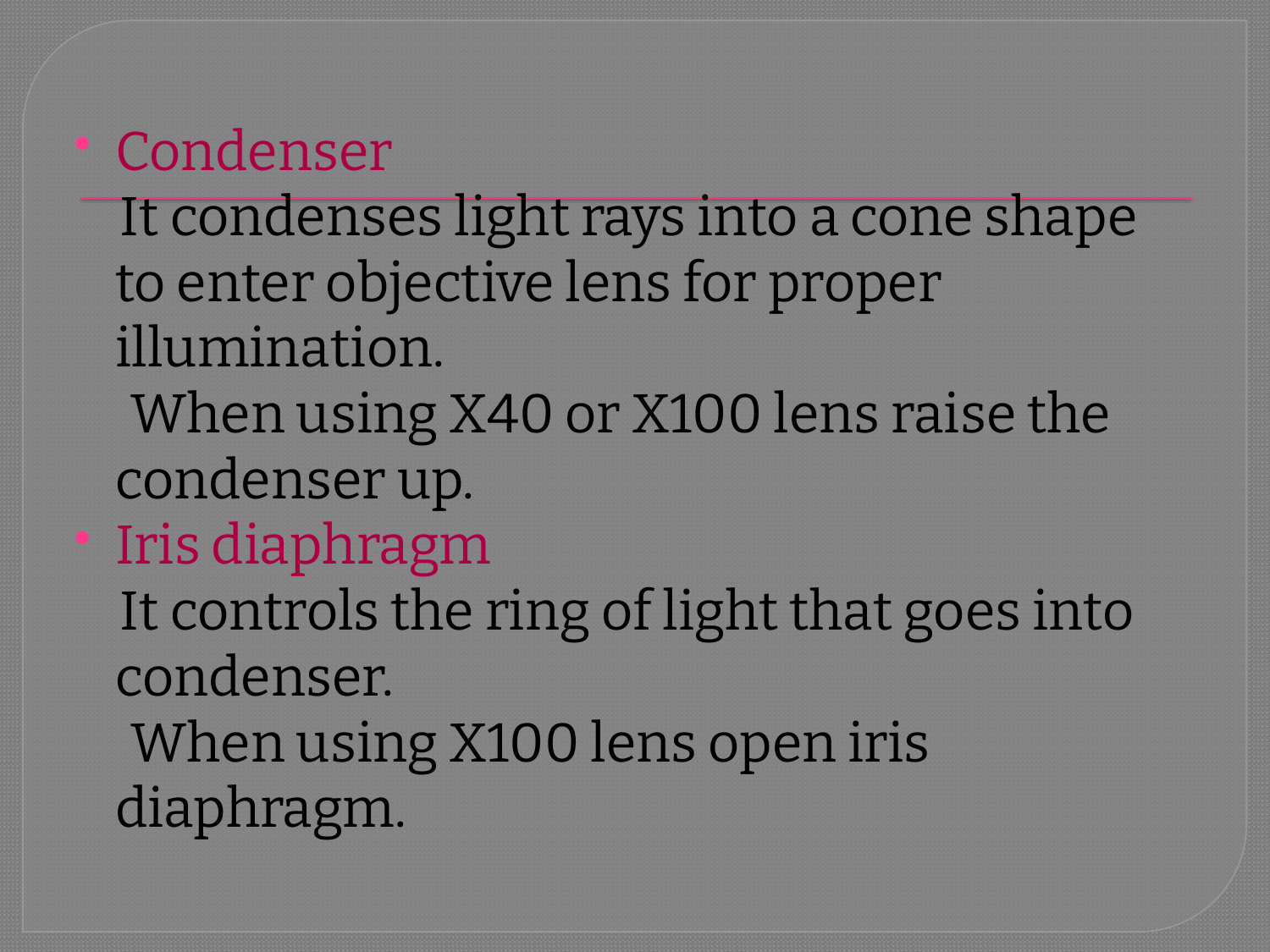

Condenser
    It condenses light rays into a cone shape to enter objective lens for proper illumination.
     When using X40 or X100 lens raise the condenser up.
Iris diaphragm
    It controls the ring of light that goes into condenser.
     When using X100 lens open iris diaphragm.